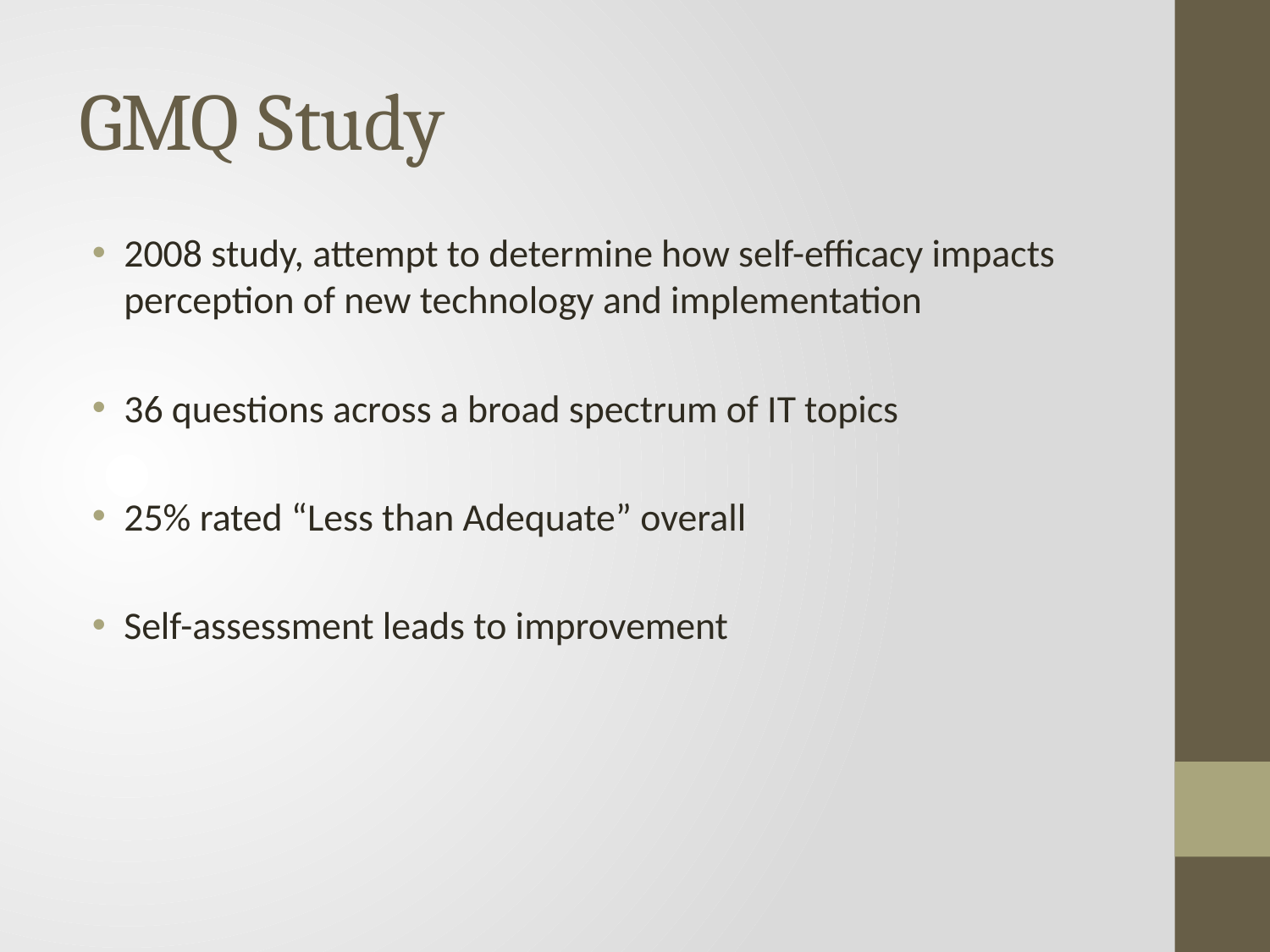

# GMQ Study
2008 study, attempt to determine how self-efficacy impacts perception of new technology and implementation

36 questions across a broad spectrum of IT topics

25% rated “Less than Adequate” overall

Self-assessment leads to improvement